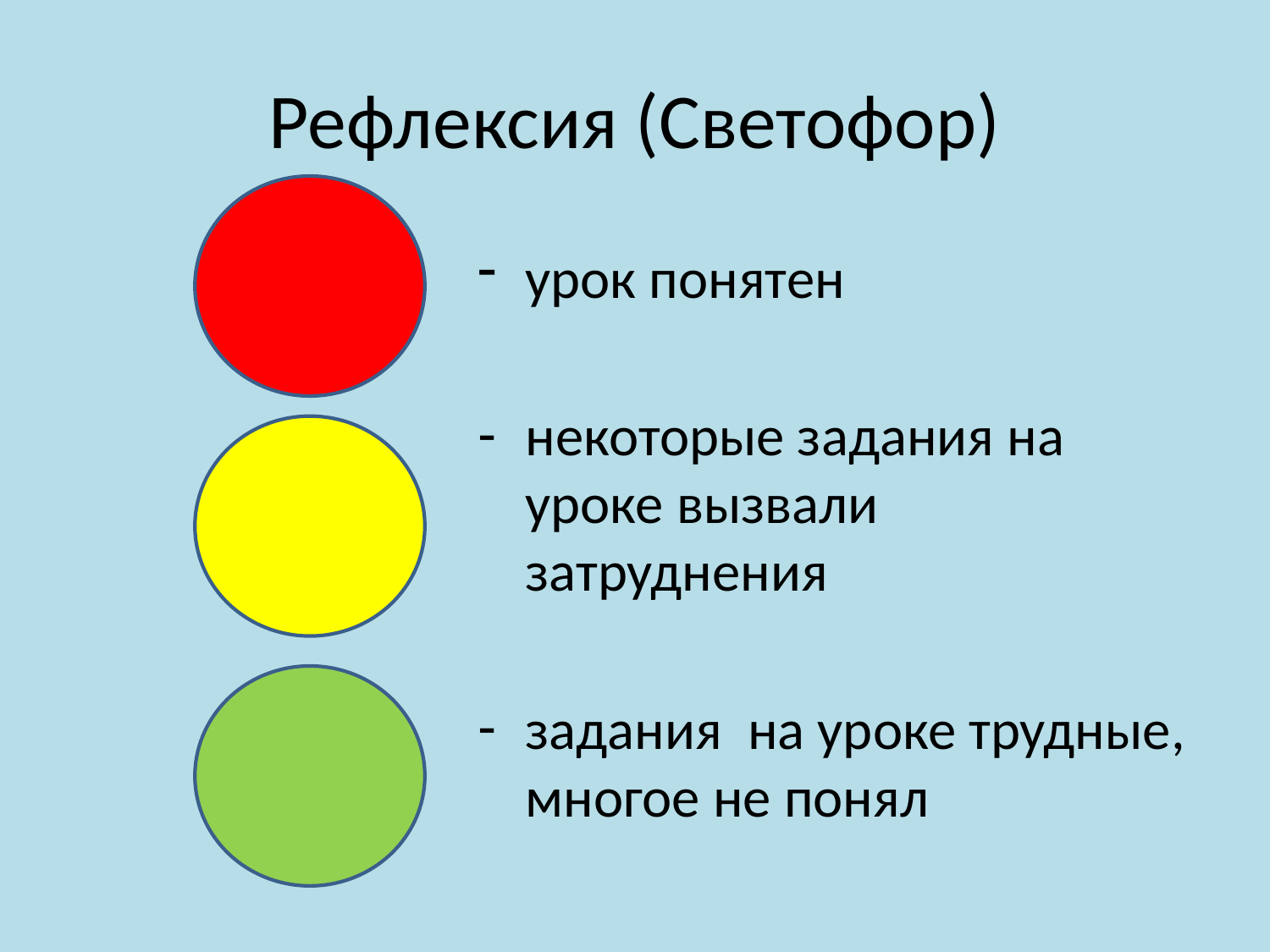

# Рефлексия (Светофор)

урок понятен

некоторые задания на уроке вызвали затруднения

задания  на уроке трудные, многое не понял